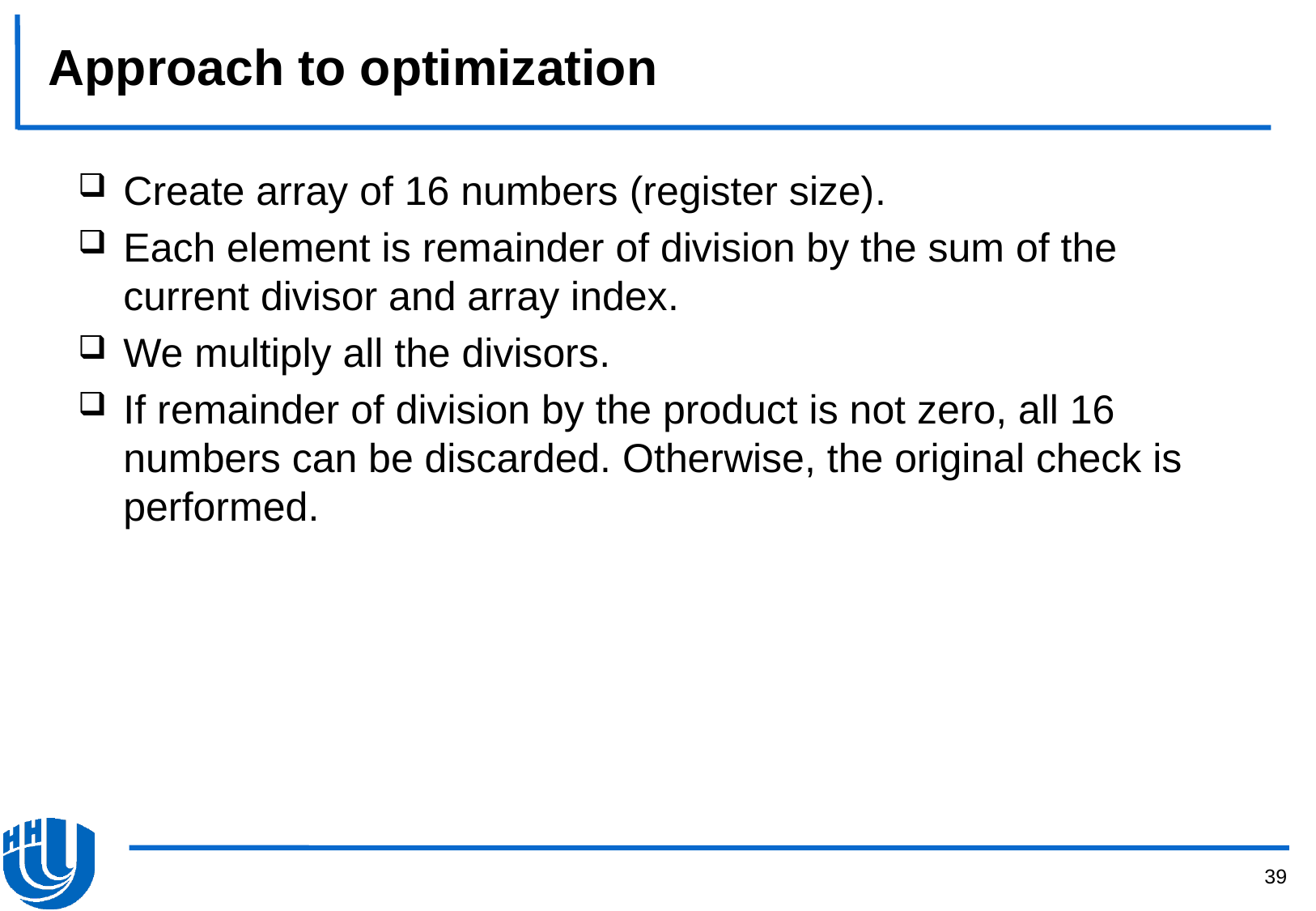

# Approach to optimization
Create array of 16 numbers (register size).
Each element is remainder of division by the sum of the current divisor and array index.
We multiply all the divisors.
If remainder of division by the product is not zero, all 16 numbers can be discarded. Otherwise, the original check is performed.